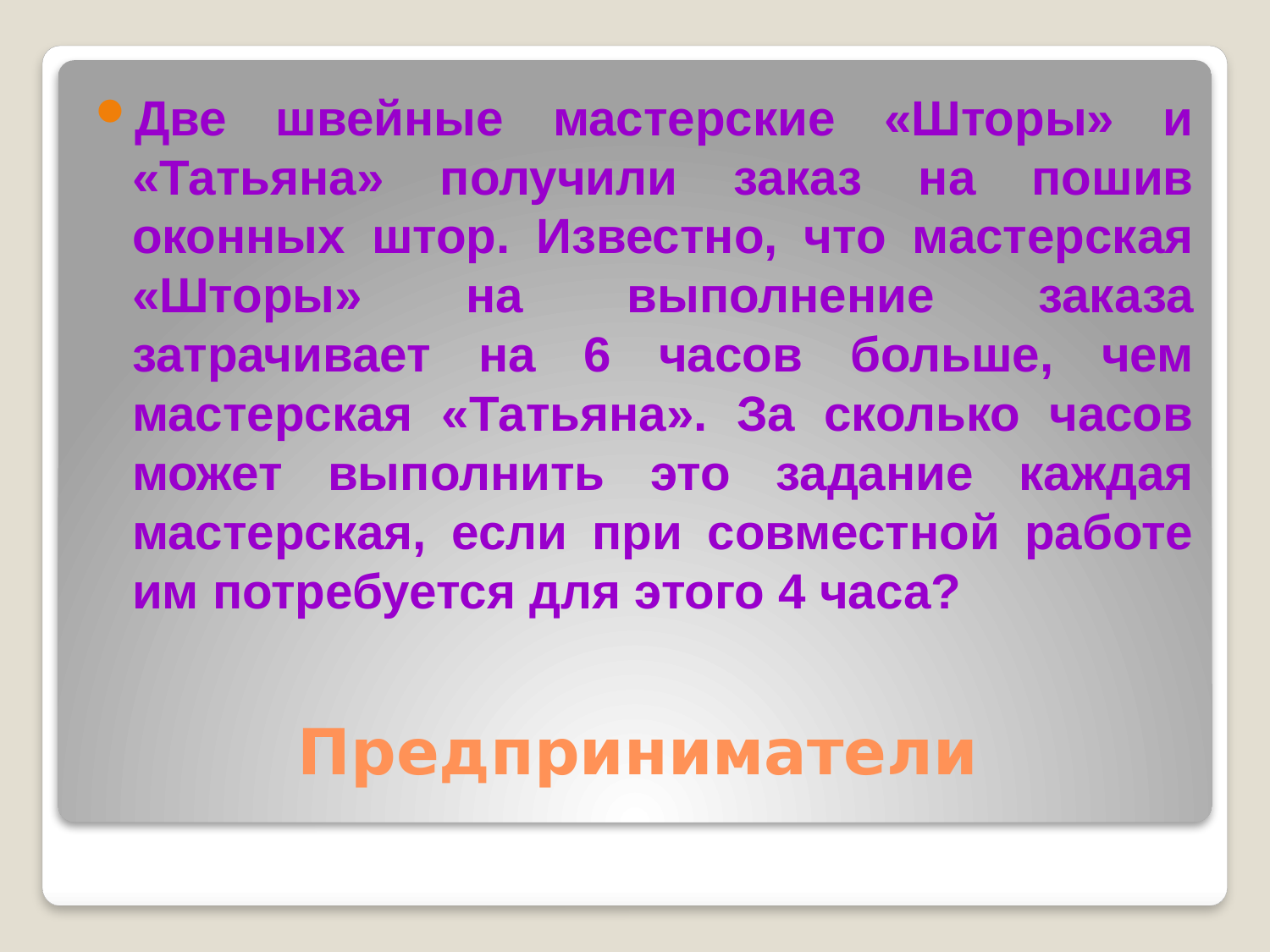

Две швейные мастерские «Шторы» и «Татьяна» получили заказ на пошив оконных штор. Известно, что мастерская «Шторы» на выполнение заказа затрачивает на 6 часов больше, чем мастерская «Татьяна». За сколько часов может выполнить это задание каждая мастерская, если при совместной работе им потребуется для этого 4 часа?
# Предприниматели